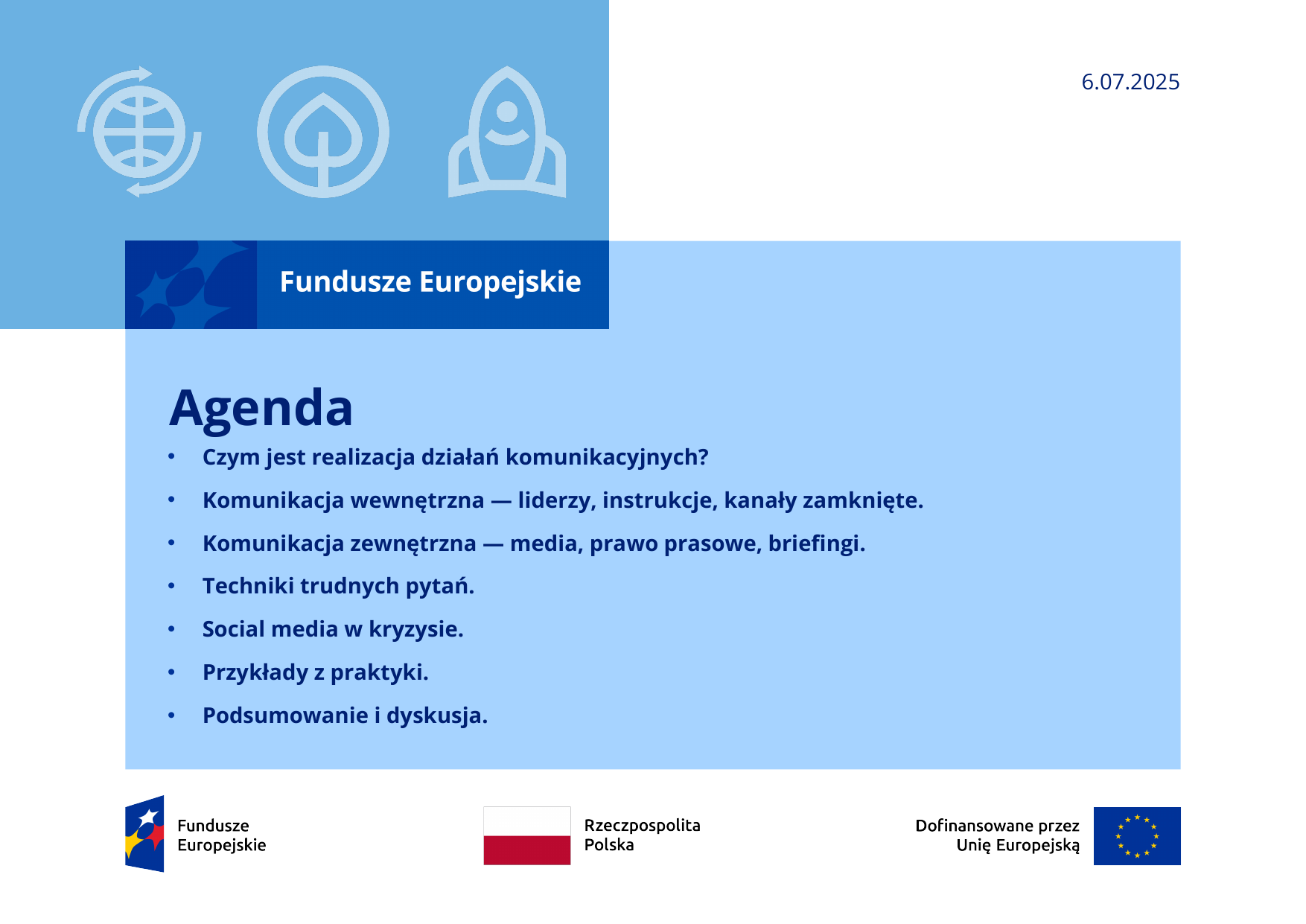

6.07.2025
# Agenda
Czym jest realizacja działań komunikacyjnych?
Komunikacja wewnętrzna — liderzy, instrukcje, kanały zamknięte.
Komunikacja zewnętrzna — media, prawo prasowe, briefingi.
Techniki trudnych pytań.
Social media w kryzysie.
Przykłady z praktyki.
Podsumowanie i dyskusja.